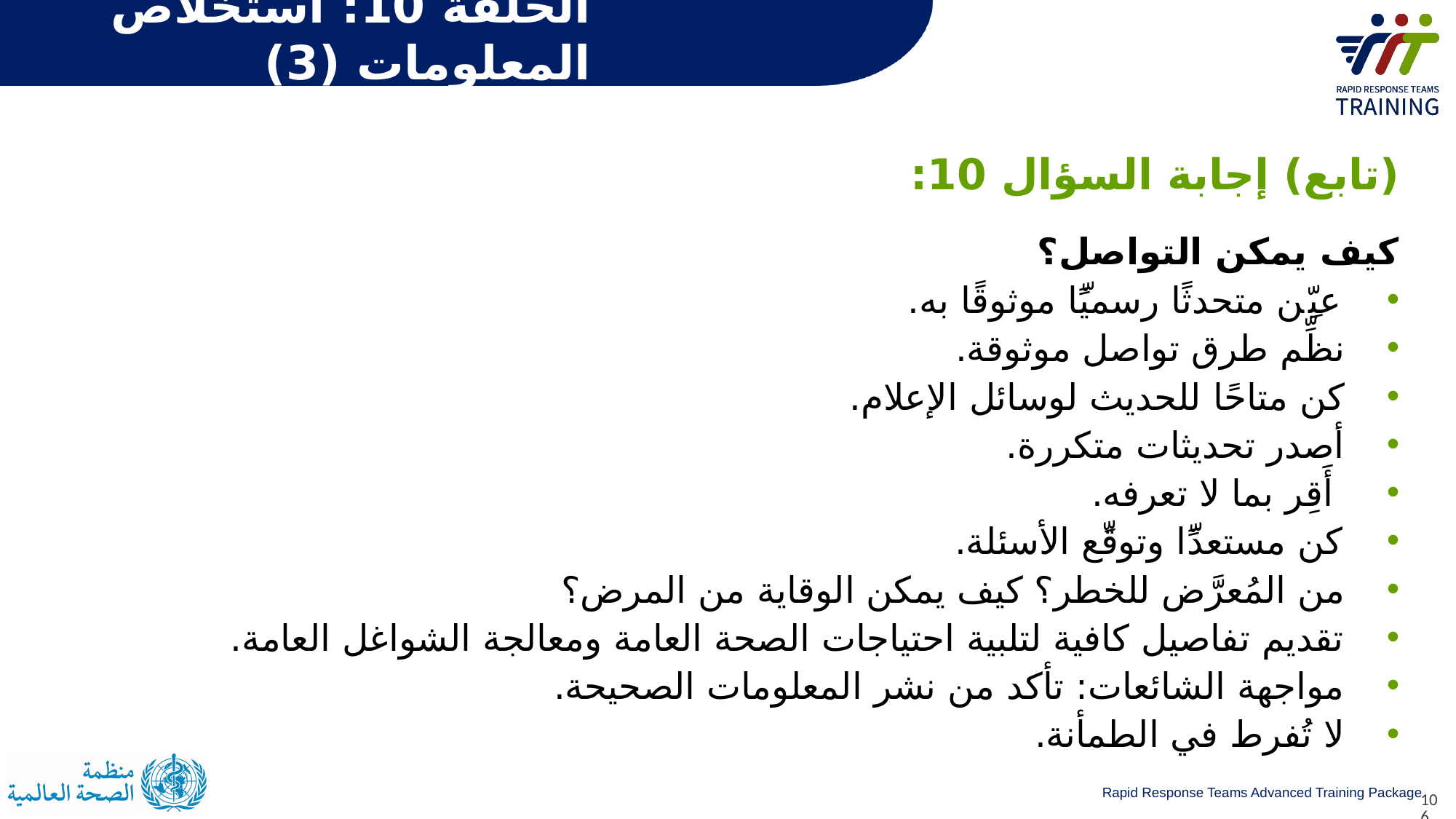

# الحلقة 10: استخلاص المعلومات (3)
(تابع) إجابة السؤال 10:

كيف يمكن التواصل؟
عيِّن متحدثًا رسميًّا موثوقًا به.
نظِّم طرق تواصل موثوقة.
كن متاحًا للحديث لوسائل الإعلام.
أصدر تحديثات متكررة.
 أَقِر بما لا تعرفه.
كن مستعدًّا وتوقَّع الأسئلة.
من المُعرَّض للخطر؟ كيف يمكن الوقاية من المرض؟
تقديم تفاصيل كافية لتلبية احتياجات الصحة العامة ومعالجة الشواغل العامة.
مواجهة الشائعات: تأكد من نشر المعلومات الصحيحة.
لا تُفرط في الطمأنة.